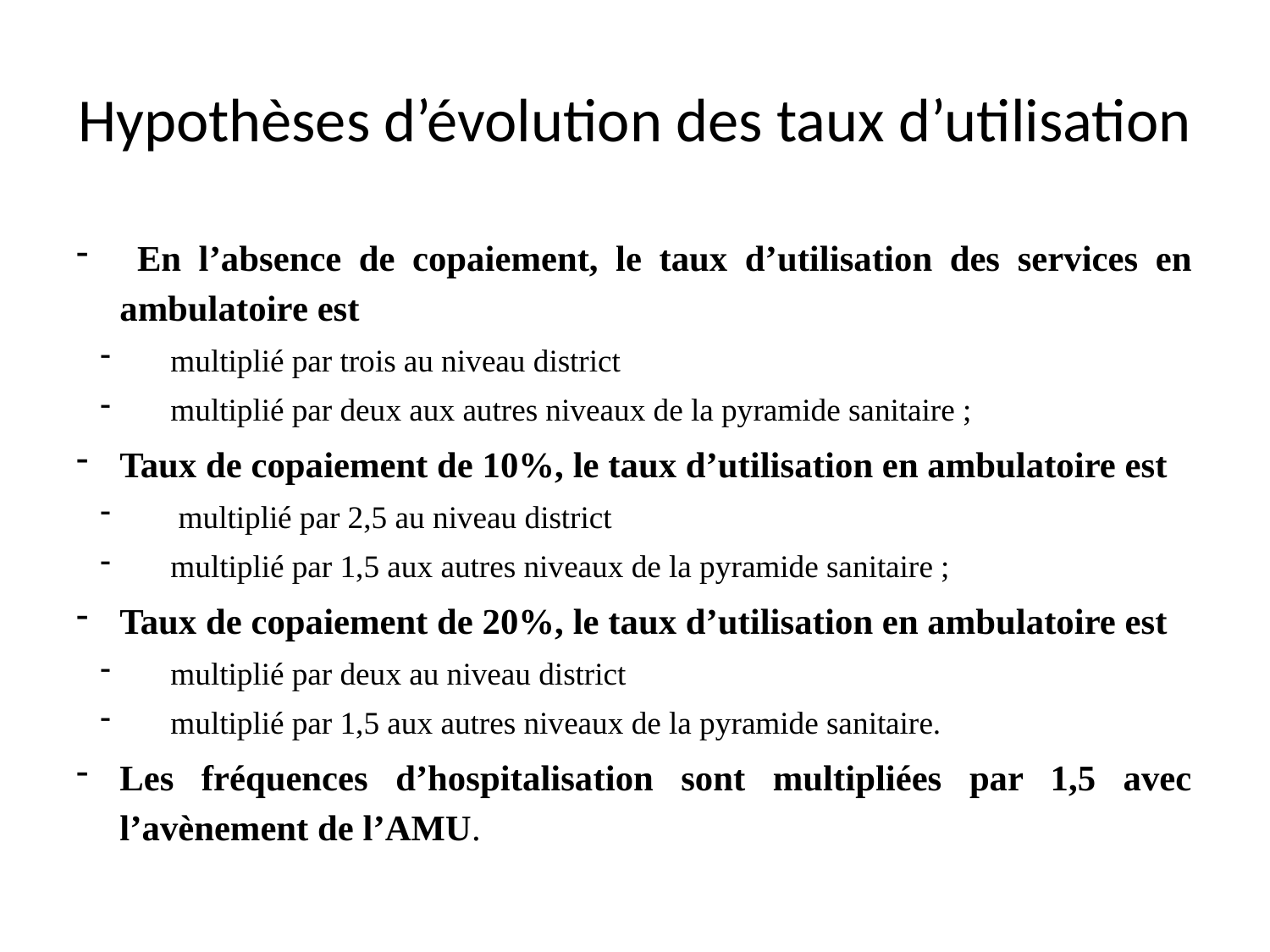

# Hypothèses d’évolution des taux d’utilisation
 En l’absence de copaiement, le taux d’utilisation des services en ambulatoire est
multiplié par trois au niveau district
multiplié par deux aux autres niveaux de la pyramide sanitaire ;
Taux de copaiement de 10%, le taux d’utilisation en ambulatoire est
 multiplié par 2,5 au niveau district
multiplié par 1,5 aux autres niveaux de la pyramide sanitaire ;
Taux de copaiement de 20%, le taux d’utilisation en ambulatoire est
multiplié par deux au niveau district
multiplié par 1,5 aux autres niveaux de la pyramide sanitaire.
Les fréquences d’hospitalisation sont multipliées par 1,5 avec l’avènement de l’AMU.